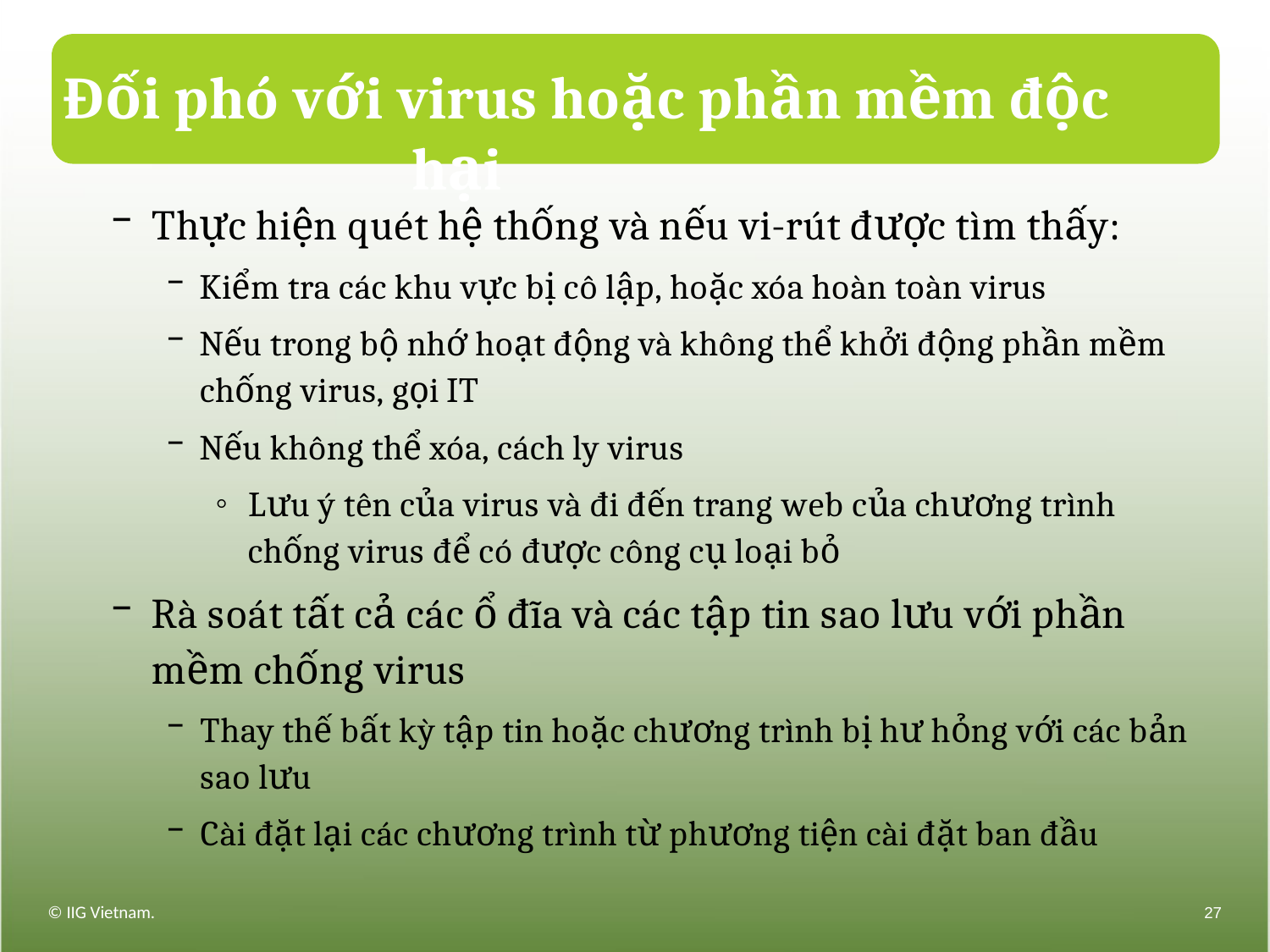

# Đối phó với virus hoặc phần mềm độc hại
Thực hiện quét hệ thống và nếu vi-rút được tìm thấy:
Kiểm tra các khu vực bị cô lập, hoặc xóa hoàn toàn virus
Nếu trong bộ nhớ hoạt động và không thể khởi động phần mềm chống virus, gọi IT
Nếu không thể xóa, cách ly virus
Lưu ý tên của virus và đi đến trang web của chương trình chống virus để có được công cụ loại bỏ
Rà soát tất cả các ổ đĩa và các tập tin sao lưu với phần mềm chống virus
Thay thế bất kỳ tập tin hoặc chương trình bị hư hỏng với các bản sao lưu
Cài đặt lại các chương trình từ phương tiện cài đặt ban đầu
© IIG Vietnam.
27